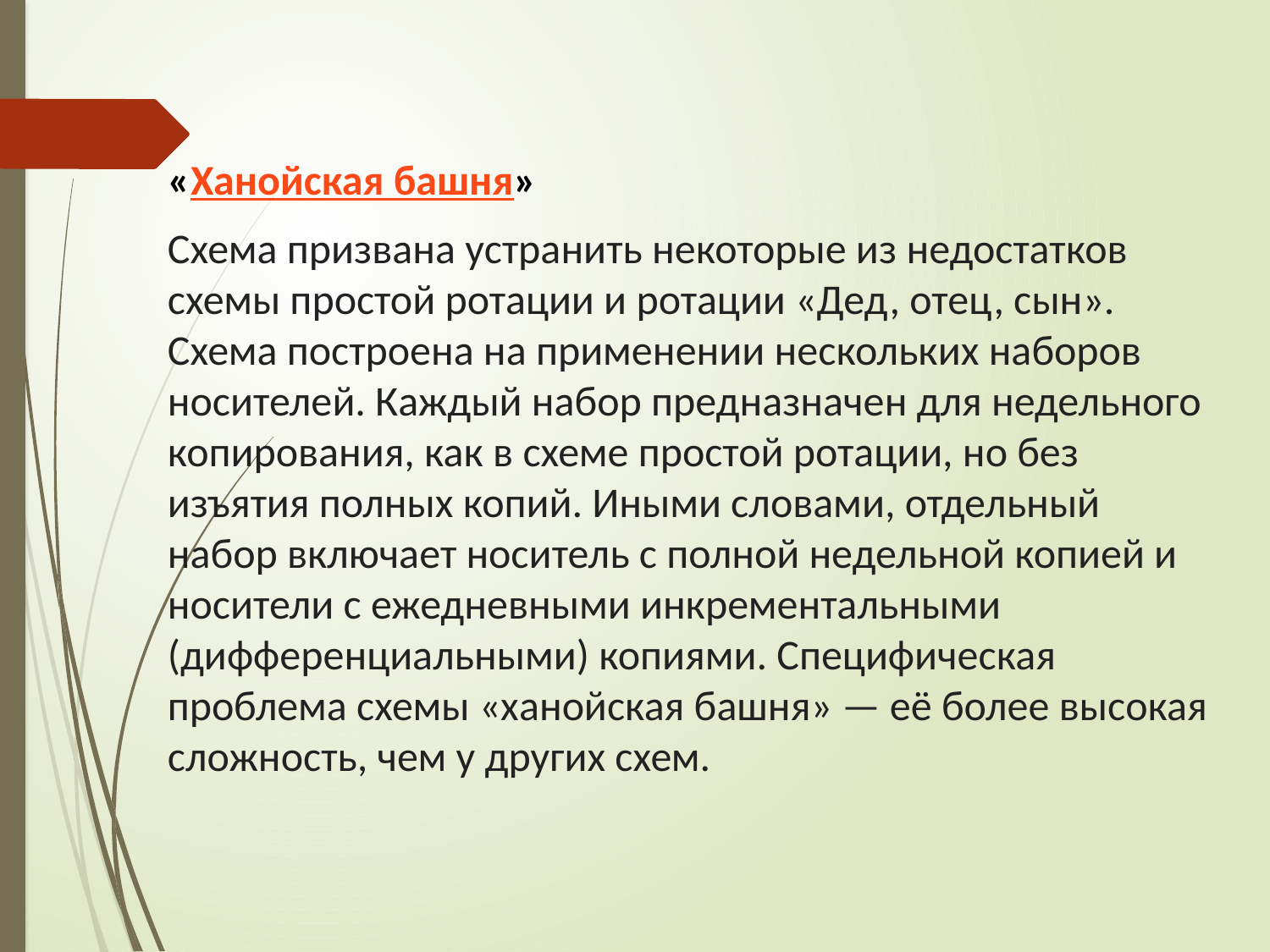

«Ханойская башня»
Схема призвана устранить некоторые из недостатков схемы простой ротации и ротации «Дед, отец, сын». Схема построена на применении нескольких наборов носителей. Каждый набор предназначен для недельного копирования, как в схеме простой ротации, но без изъятия полных копий. Иными словами, отдельный набор включает носитель с полной недельной копией и носители с ежедневными инкрементальными (дифференциальными) копиями. Специфическая проблема схемы «ханойская башня» — её более высокая сложность, чем у других схем.